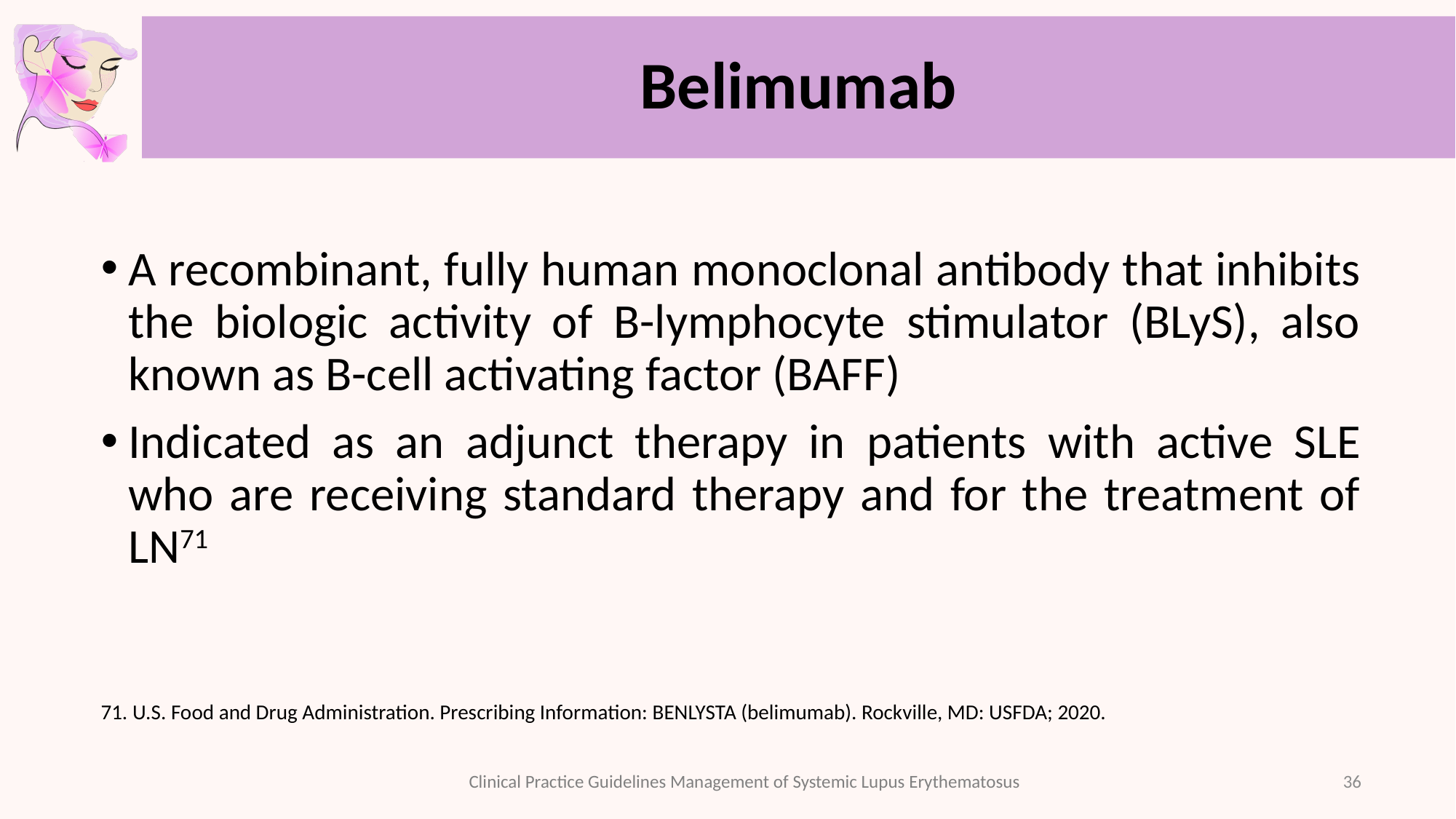

# Belimumab
A recombinant, fully human monoclonal antibody that inhibits the biologic activity of B-lymphocyte stimulator (BLyS), also known as B-cell activating factor (BAFF)
Indicated as an adjunct therapy in patients with active SLE who are receiving standard therapy and for the treatment of LN71
71. U.S. Food and Drug Administration. Prescribing Information: BENLYSTA (belimumab). Rockville, MD: USFDA; 2020.
36